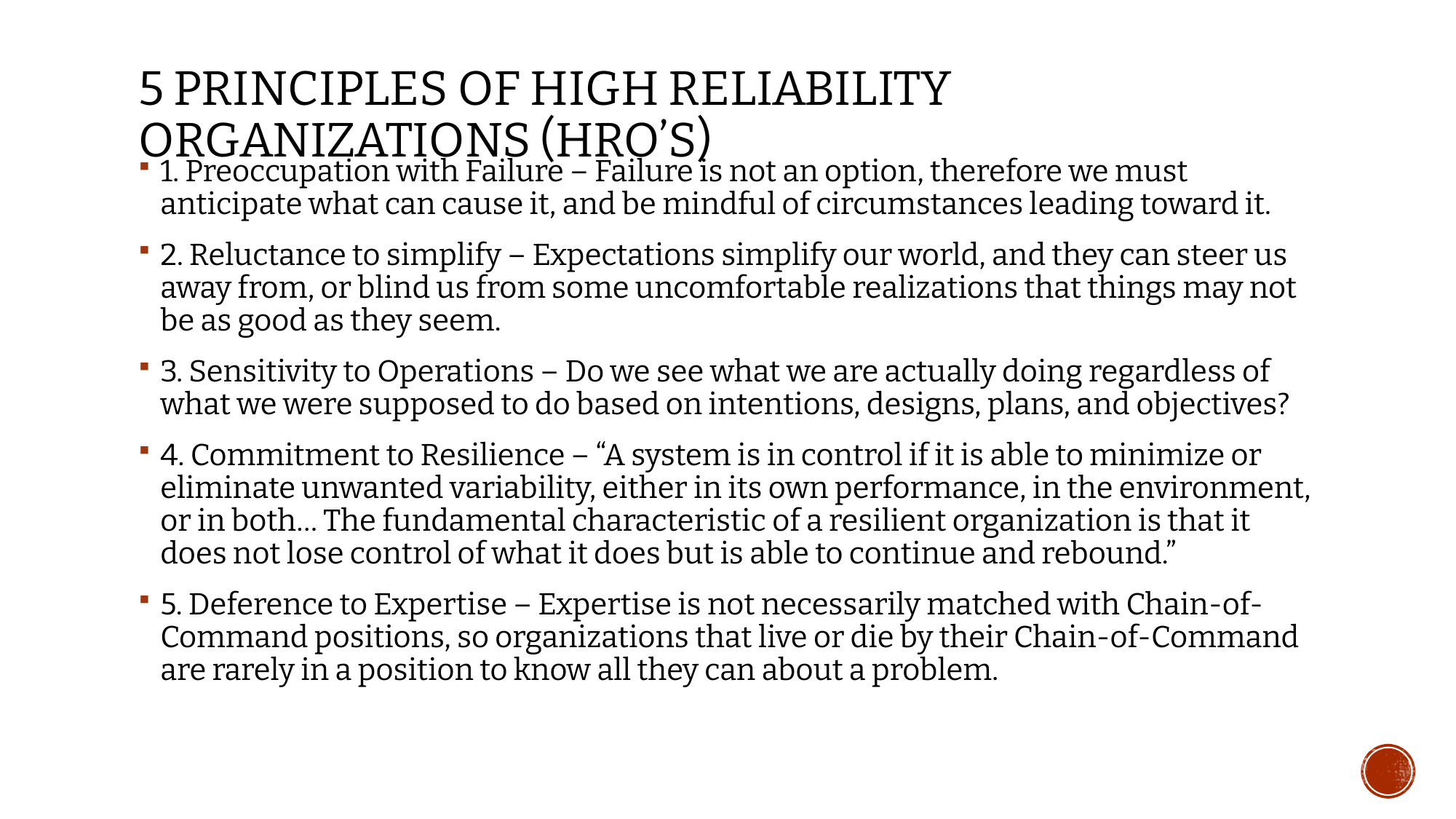

# 5 principles of High reliability organizations (HRO’s)
1. Preoccupation with Failure – Failure is not an option, therefore we must anticipate what can cause it, and be mindful of circumstances leading toward it.
2. Reluctance to simplify – Expectations simplify our world, and they can steer us away from, or blind us from some uncomfortable realizations that things may not be as good as they seem.
3. Sensitivity to Operations – Do we see what we are actually doing regardless of what we were supposed to do based on intentions, designs, plans, and objectives?
4. Commitment to Resilience – “A system is in control if it is able to minimize or eliminate unwanted variability, either in its own performance, in the environment, or in both… The fundamental characteristic of a resilient organization is that it does not lose control of what it does but is able to continue and rebound.”
5. Deference to Expertise – Expertise is not necessarily matched with Chain-of-Command positions, so organizations that live or die by their Chain-of-Command are rarely in a position to know all they can about a problem.